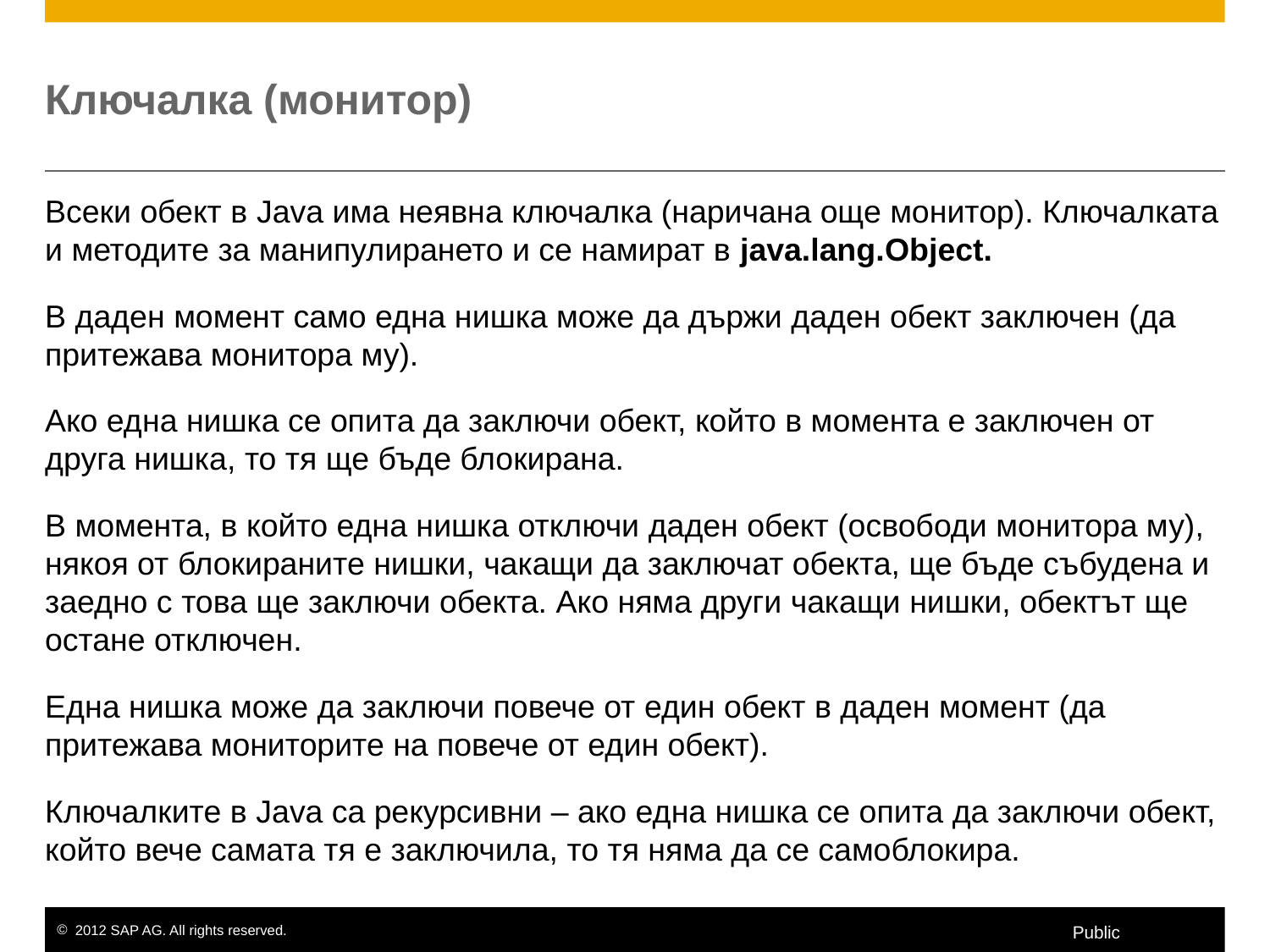

# Ключалка (монитор)
Всеки обект в Java има неявна ключалка (наричана още монитор). Ключалката и методите за манипулирането и се намират в java.lang.Object.
В даден момент само една нишка може да държи даден обект заключен (да притежава монитора му).
Ако една нишка се опита да заключи обект, който в момента е заключен от друга нишка, то тя ще бъде блокирана.
В момента, в който една нишка отключи даден обект (освободи монитора му), някоя от блокираните нишки, чакащи да заключат обекта, ще бъде събудена и заедно с това ще заключи обекта. Ако няма други чакащи нишки, обектът ще  остане отключен.
Една нишка може да заключи повече от един обект в даден момент (да притежава мониторите на повече от един обект).
Ключалките в Java са рекурсивни – ако една нишка се опита да заключи обект, който вече самата тя е заключила, то тя няма да се самоблокира.